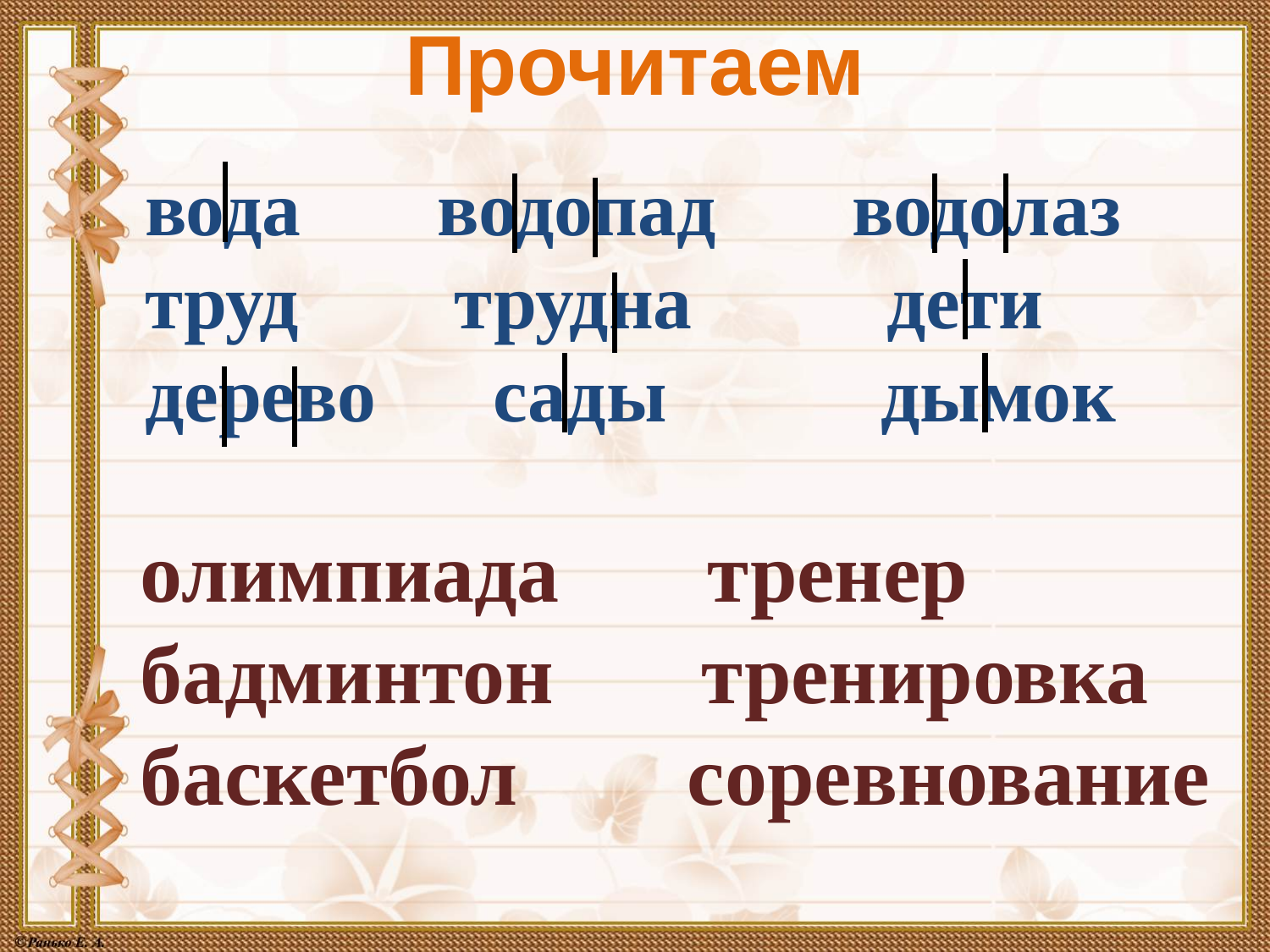

Прочитаем
вода       водопад       водолаз
труд        трудна          дети
дерево      сады           дымок
олимпиада       тренер
бадминтон       тренировка
баскетбол        соревнование